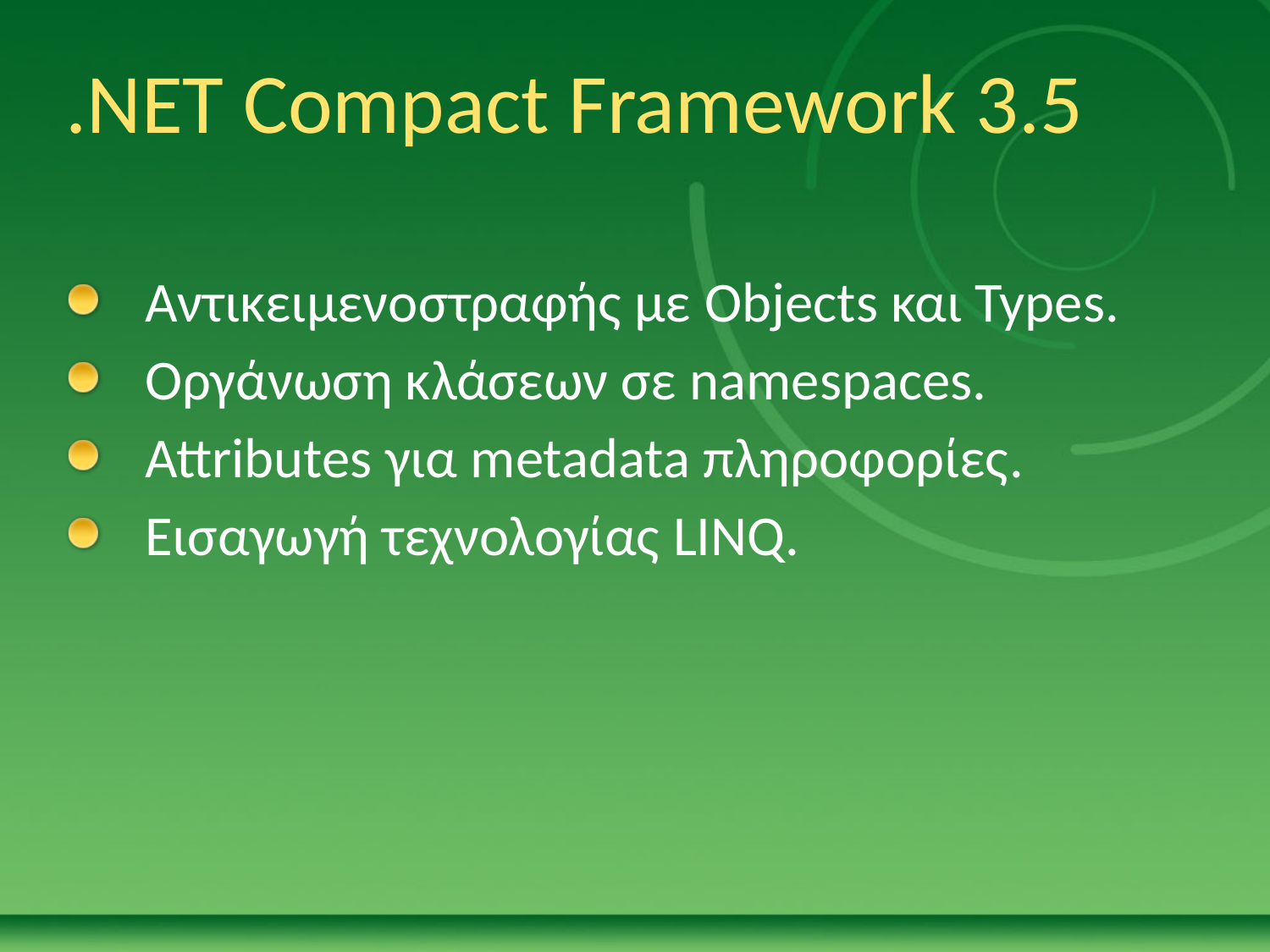

# .NET Compact Framework 3.5
Αντικειμενοστραφής με Objects και Types.
Οργάνωση κλάσεων σε namespaces.
Attributes για metadata πληροφορίες.
Εισαγωγή τεχνολογίας LINQ.